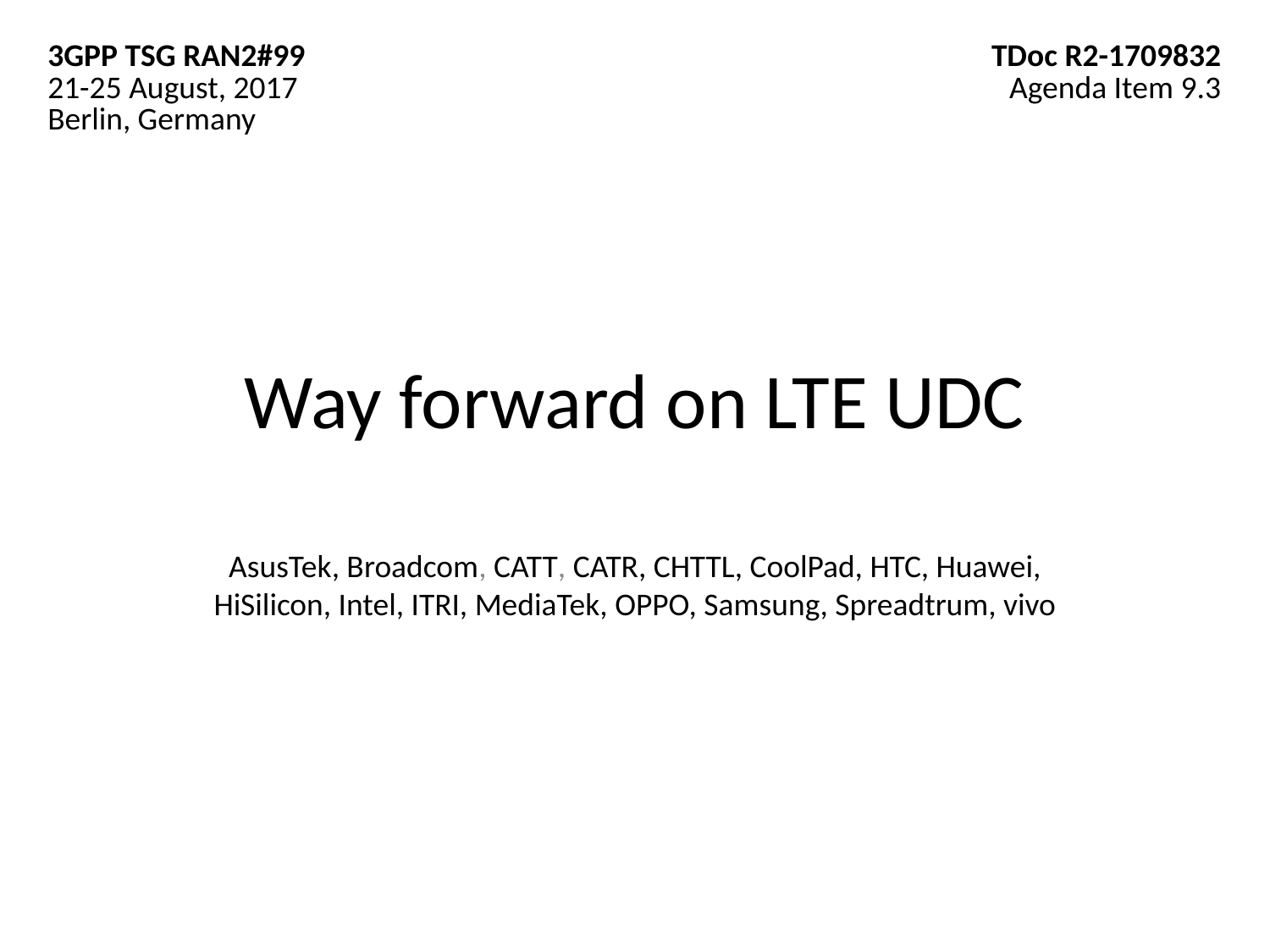

| 3GPP TSG RAN2#99 21-25 August, 2017 Berlin, Germany | TDoc R2-1709832 Agenda Item 9.3 |
| --- | --- |
# Way forward on LTE UDC
AsusTek, Broadcom, CATT, CATR, CHTTL, CoolPad, HTC, Huawei, HiSilicon, Intel, ITRI, MediaTek, OPPO, Samsung, Spreadtrum, vivo